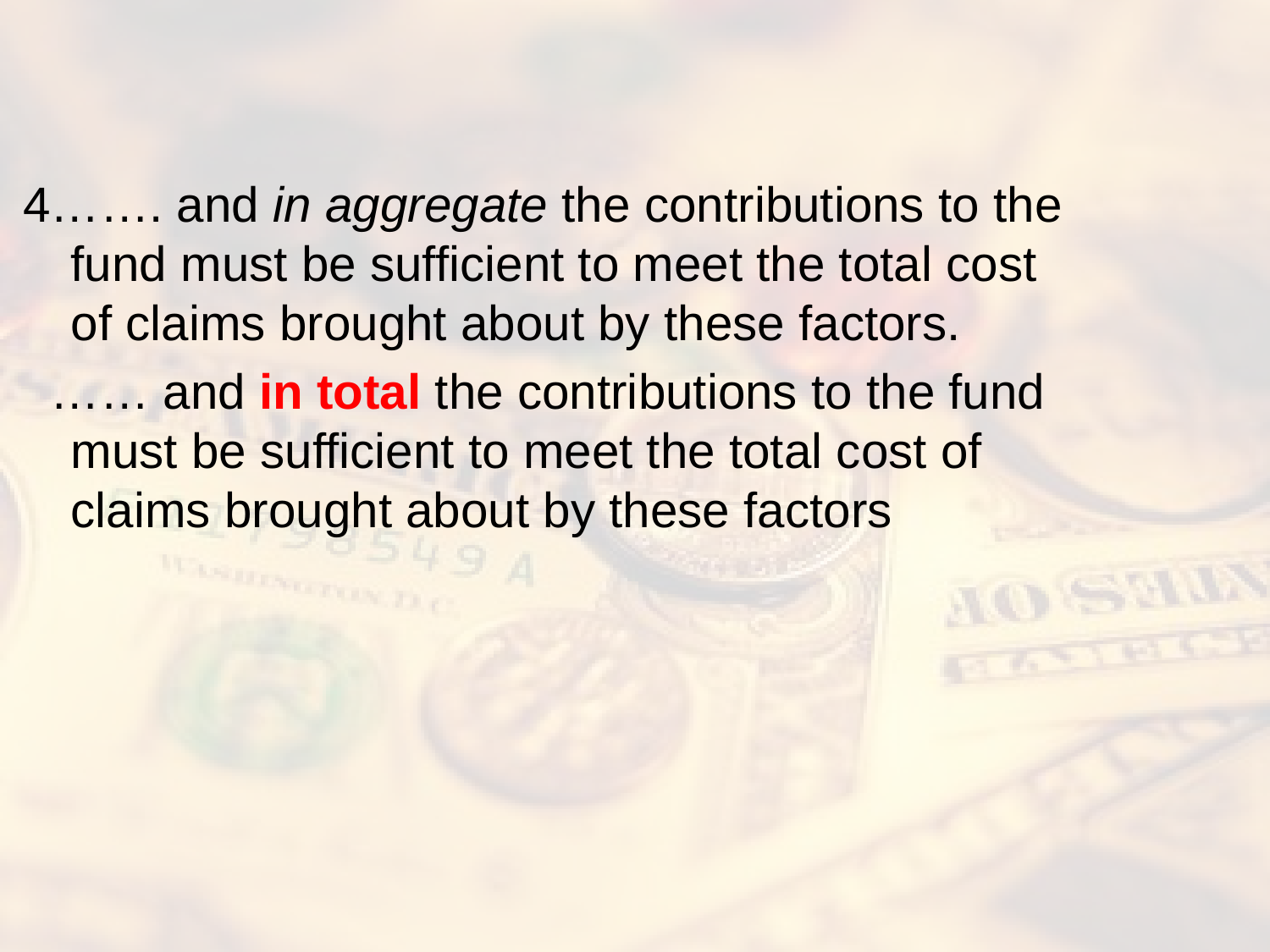

#
4……. and in aggregate the contributions to the fund must be sufficient to meet the total cost of claims brought about by these factors.
  …… and in total the contributions to the fund must be sufficient to meet the total cost of claims brought about by these factors